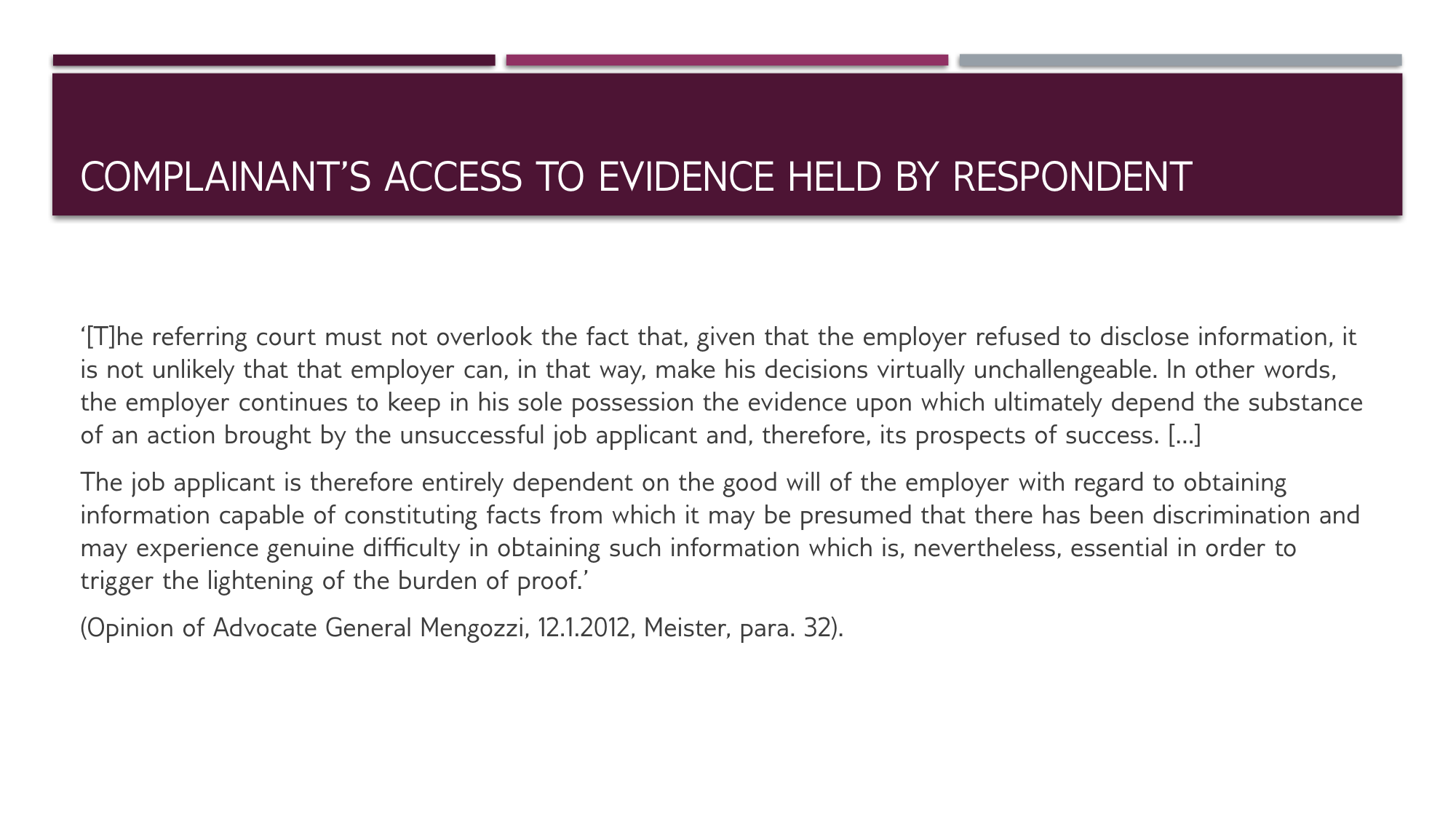

# Complainant’s access to evidence held by respondent
‘[T]he referring court must not overlook the fact that, given that the employer refused to disclose information, it is not unlikely that that employer can, in that way, make his decisions virtually unchallengeable. In other words, the employer continues to keep in his sole possession the evidence upon which ultimately depend the substance of an action brought by the unsuccessful job applicant and, therefore, its prospects of success. […]
The job applicant is therefore entirely dependent on the good will of the employer with regard to obtaining information capable of constituting facts from which it may be presumed that there has been discrimination and may experience genuine difficulty in obtaining such information which is, nevertheless, essential in order to trigger the lightening of the burden of proof.’
(Opinion of Advocate General Mengozzi, 12.1.2012, Meister, para. 32).